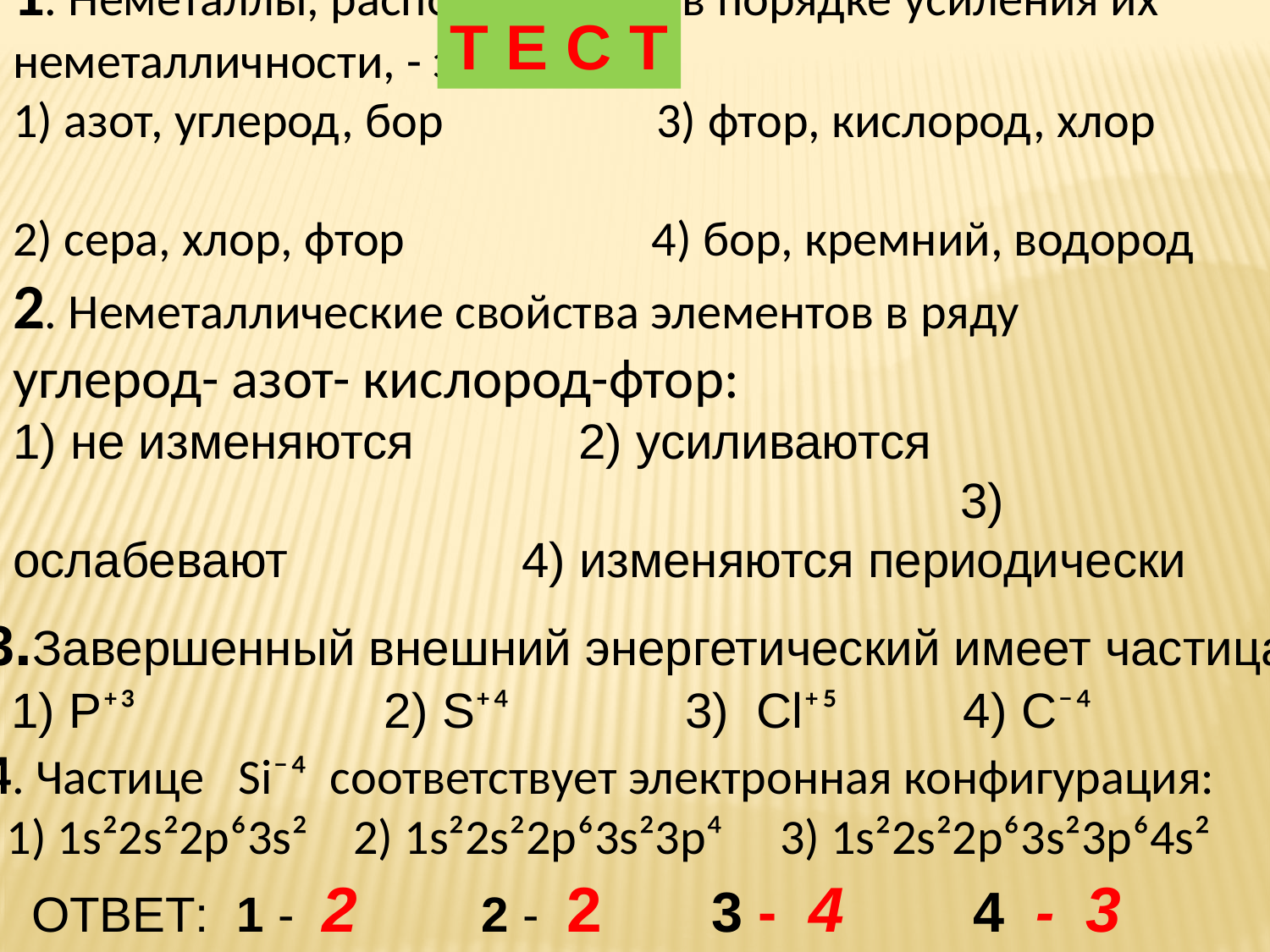

Т Е С Т
1. Неметаллы, расположенные в порядке усиления их   неметалличности, - это
1) азот, углерод, бор                   3) фтор, кислород, хлор
2) сера, хлор, фтор                      4) бор, кремний, водород
2. Неметаллические свойства элементов в ряду             углерод- азот- кислород-фтор:
1) не изменяются            2) усиливаются                                                                                             3) ослабевают                 4) изменяются периодически
3.Завершенный внешний энергетический имеет частица:
  1) P⁺³                  2) S⁺⁴              3)  Cl⁺⁵           4) C⁻⁴
4. Частице   Si⁻⁴  соответствует электронная конфигурация:
  1) 1s²2s²2p⁶3s²    2) 1s²2s²2p⁶3s²3p⁴     3) 1s²2s²2p⁶3s²3p⁶4s²
ОТВЕТ:  1 -  2         2 -  2       3 -  4        4  -  3